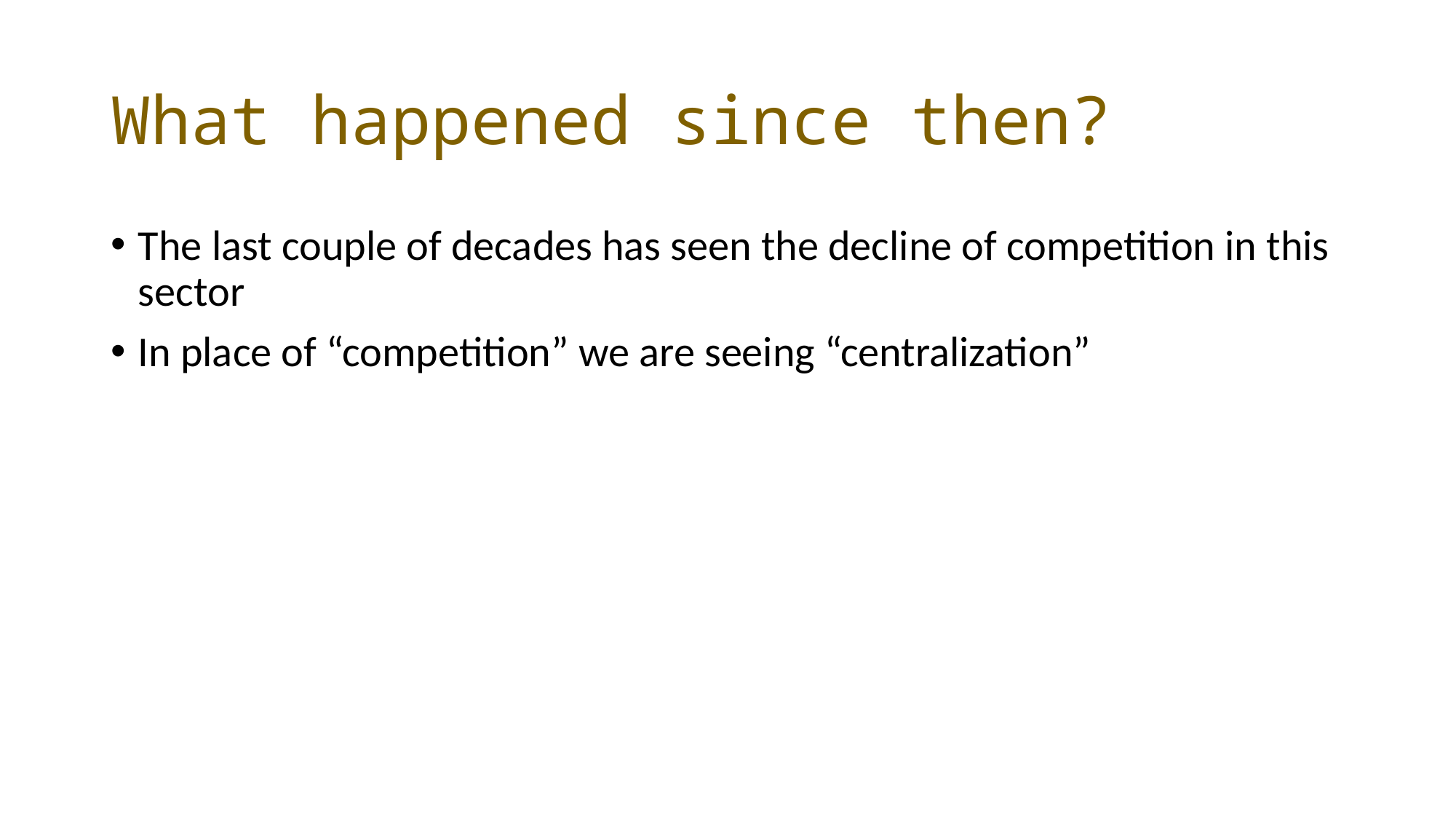

# What happened since then?
The last couple of decades has seen the decline of competition in this sector
In place of “competition” we are seeing “centralization”